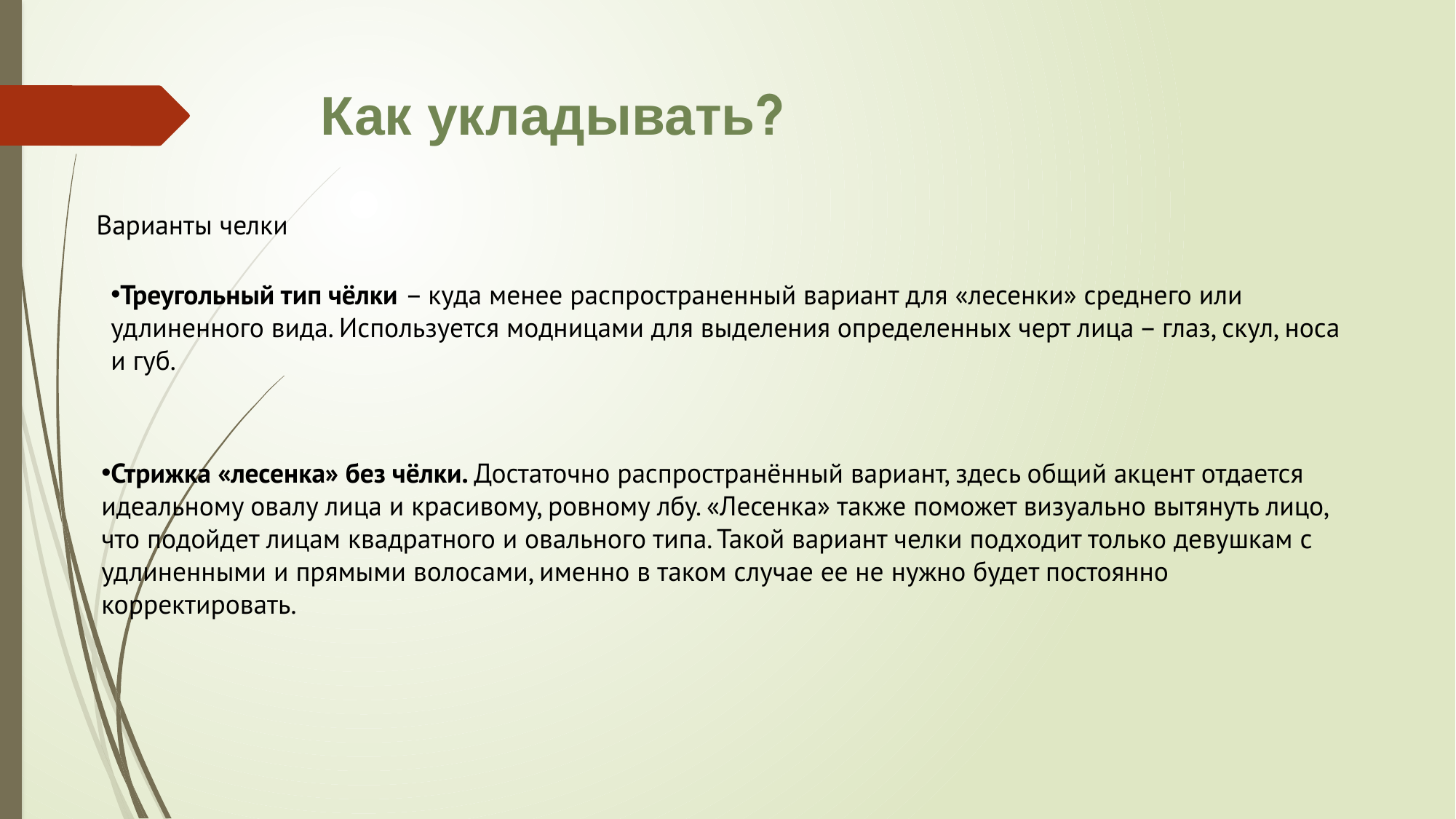

# Как укладывать?
Варианты челки
Треугольный тип чёлки – куда менее распространенный вариант для «лесенки» среднего или удлиненного вида. Используется модницами для выделения определенных черт лица – глаз, скул, носа и губ.
Стрижка «лесенка» без чёлки. Достаточно распространённый вариант, здесь общий акцент отдается идеальному овалу лица и красивому, ровному лбу. «Лесенка» также поможет визуально вытянуть лицо, что подойдет лицам квадратного и овального типа. Такой вариант челки подходит только девушкам с удлиненными и прямыми волосами, именно в таком случае ее не нужно будет постоянно корректировать.